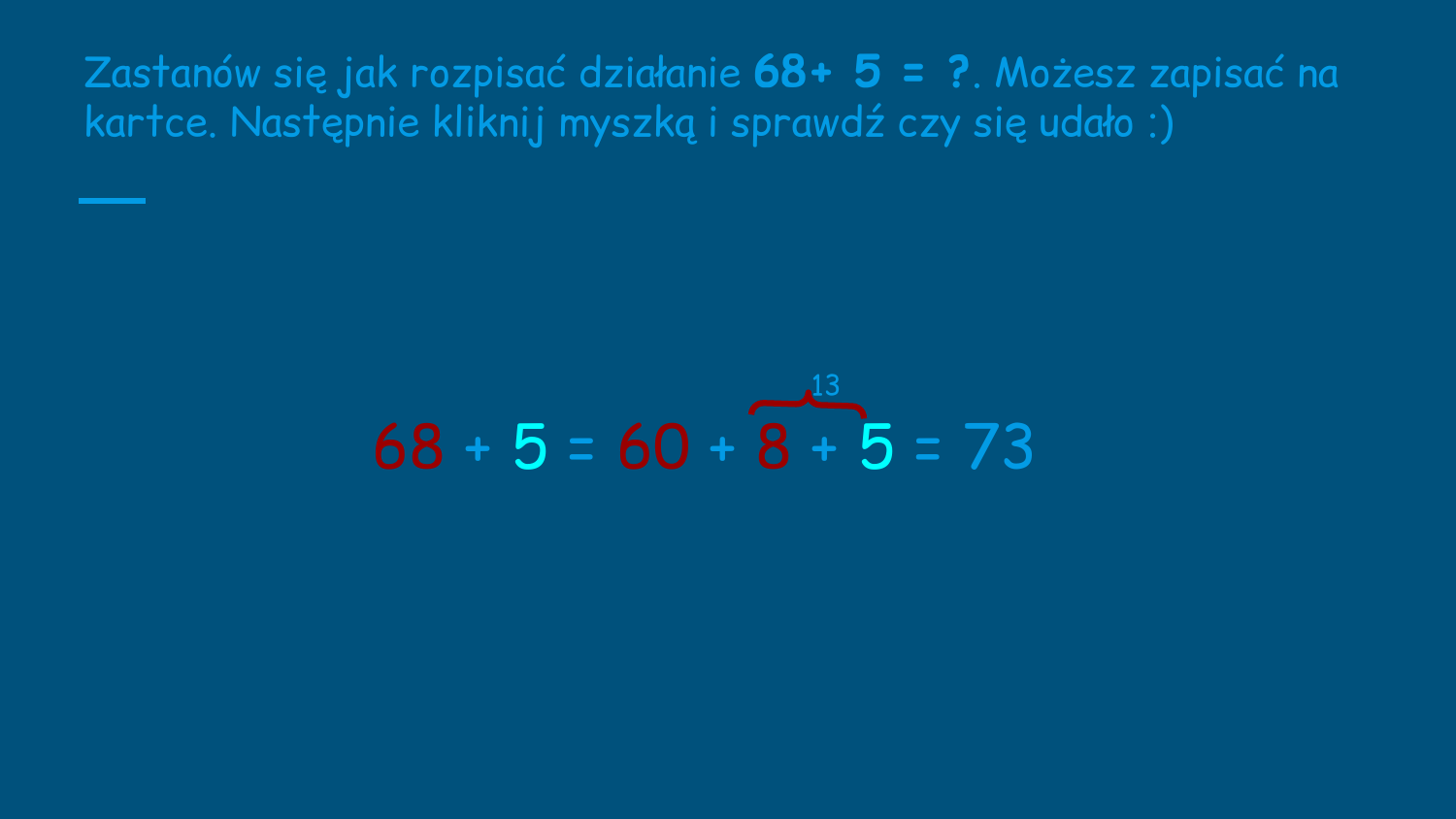

Zastanów się jak rozpisać działanie 68+ 5 = ?. Możesz zapisać na kartce. Następnie kliknij myszką i sprawdź czy się udało :)

                                                              13
        68 + 5 = 60 + 8 + 5 = 73